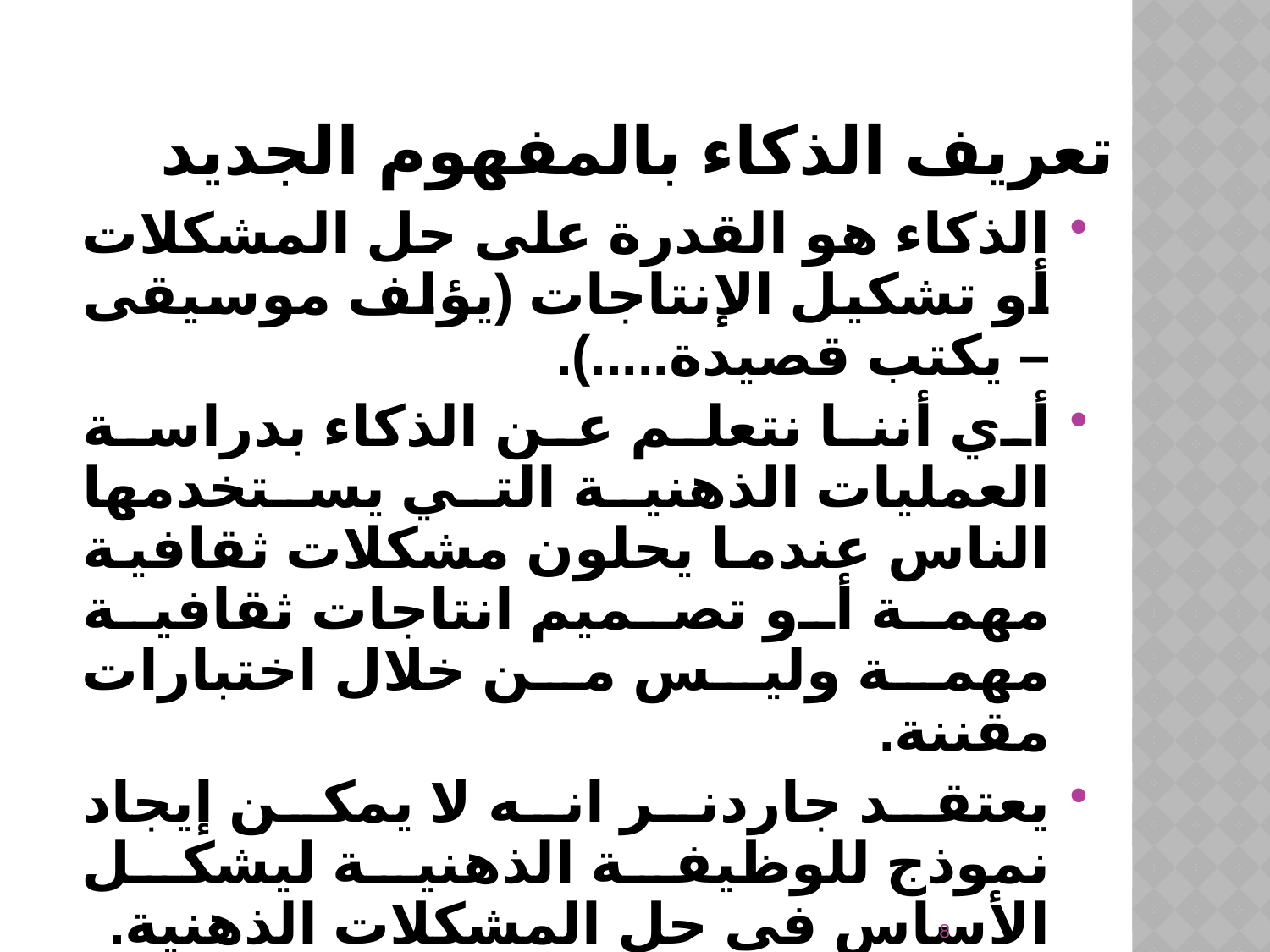

# تعريف الذكاء بالمفهوم الجديد
الذكاء هو القدرة على حل المشكلات أو تشكيل الإنتاجات (يؤلف موسيقى – يكتب قصيدة.....).
أي أننا نتعلم عن الذكاء بدراسة العمليات الذهنية التي يستخدمها الناس عندما يحلون مشكلات ثقافية مهمة أو تصميم انتاجات ثقافية مهمة وليس من خلال اختبارات مقننة.
يعتقد جاردنر انه لا يمكن إيجاد نموذج للوظيفة الذهنية ليشكل الأساس في حل المشكلات الذهنية.
يرى جاردنر أن العمليات الذهنية تتنوع بالاعتماد على المهمة التي يشترك فيها المتعلم.
8